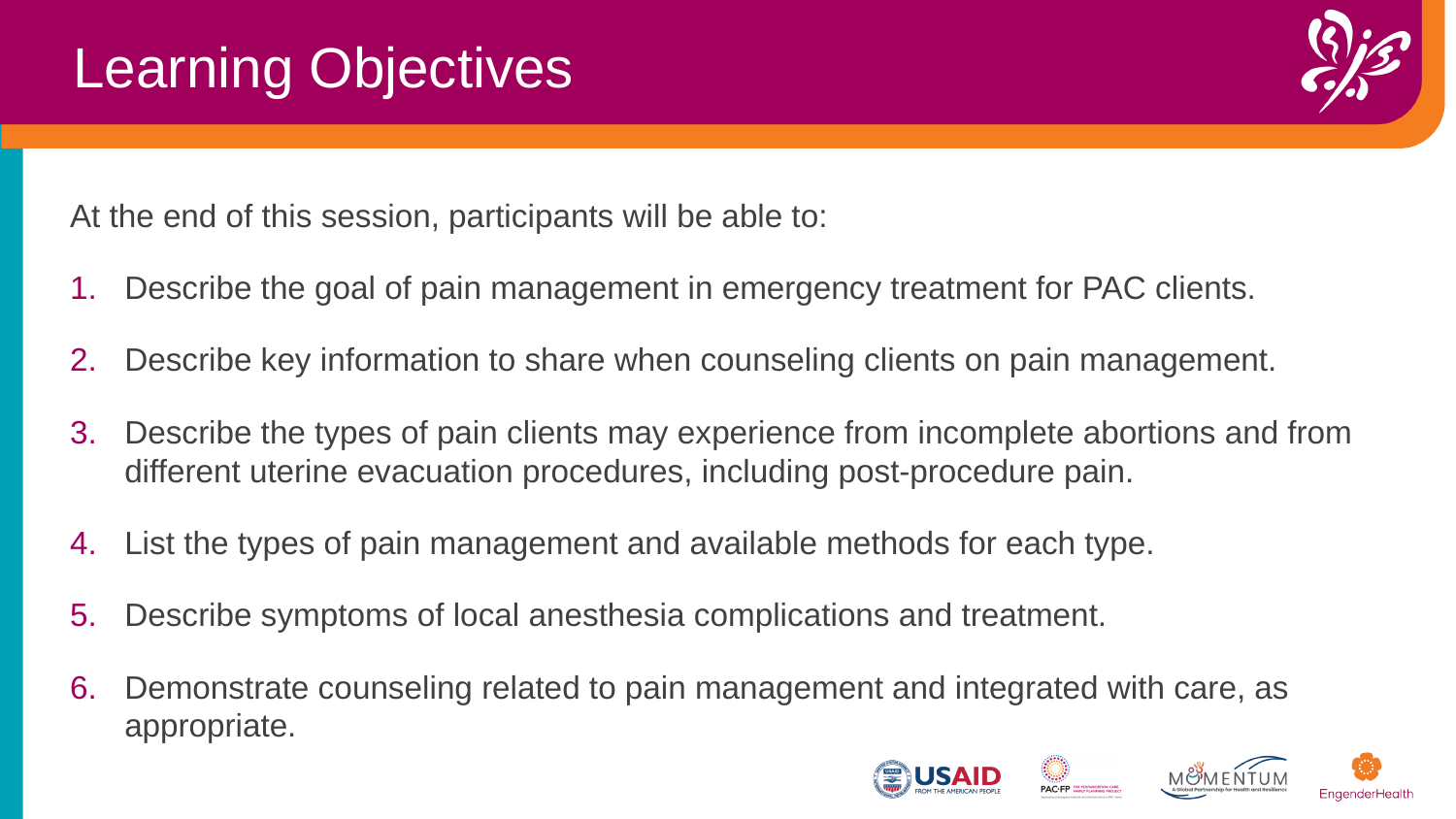

Learning Objectives
At the end of this session, participants will be able to:​
Describe the goal of pain management in emergency treatment for PAC clients.
Describe key information to share when counseling clients on pain management.
Describe the types of pain clients may experience from incomplete abortions and from different uterine evacuation procedures, including post-procedure pain.
List the types of pain management and available methods for each type.
Describe symptoms of local anesthesia complications and treatment.
Demonstrate counseling related to pain management and integrated with care, as appropriate.